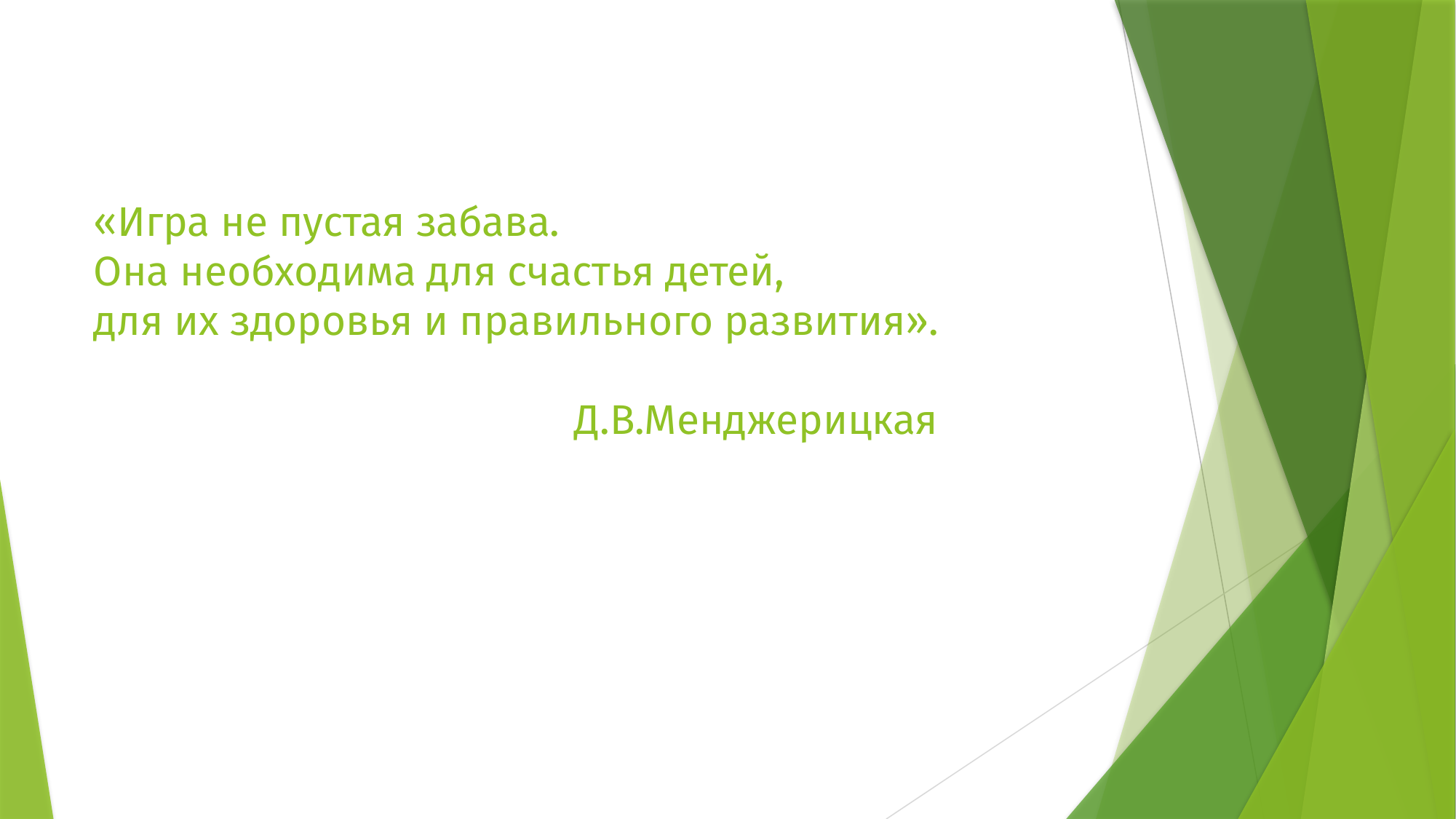

# «Игра не пустая забава. Она необходима для счастья детей, для их здоровья и правильного развития».                                             Д.В.Менджерицкая